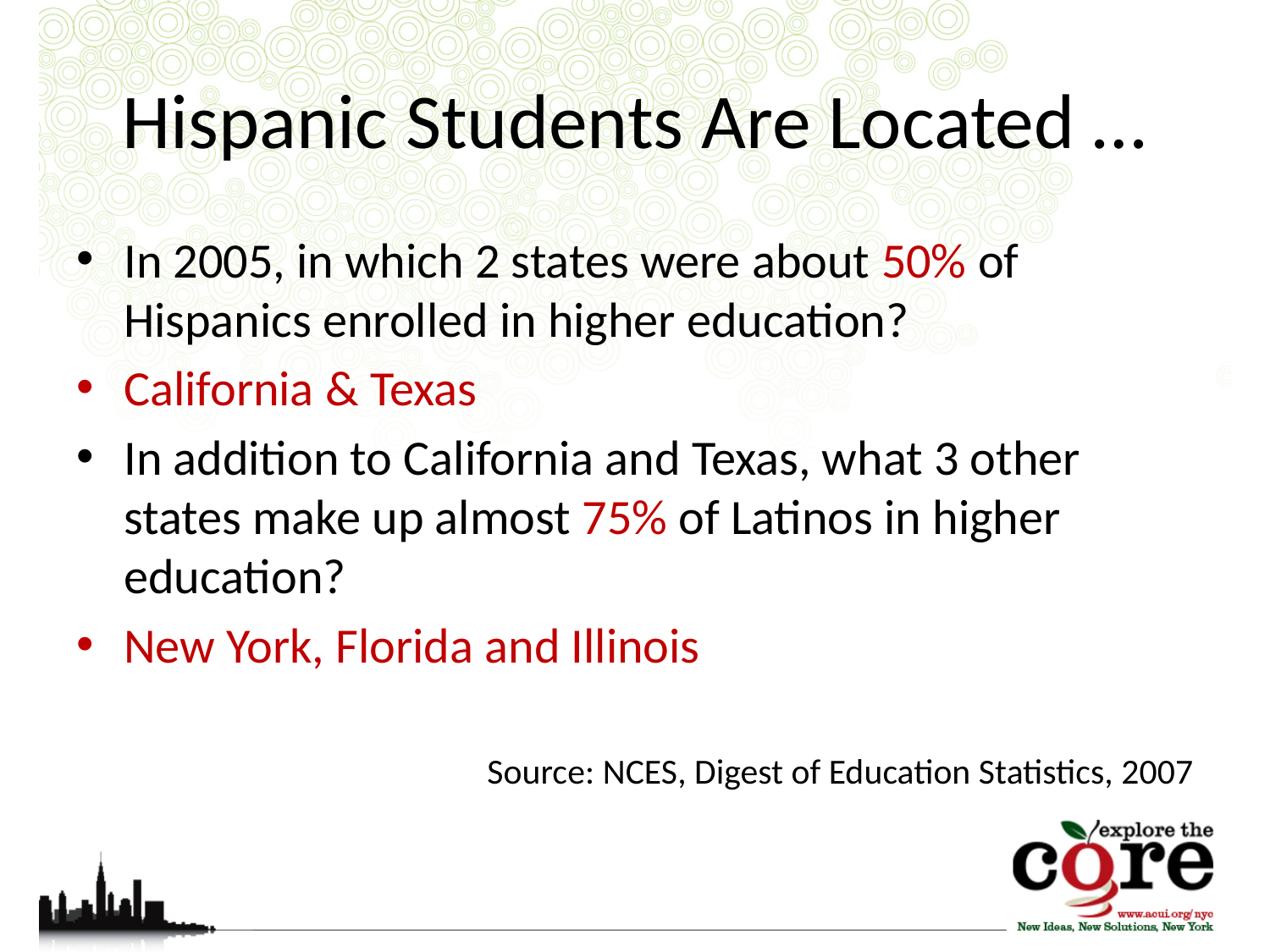

# Hispanic Students Are Located …
In 2005, in which 2 states were about 50% of Hispanics enrolled in higher education?
California & Texas
In addition to California and Texas, what 3 other states make up almost 75% of Latinos in higher education?
New York, Florida and Illinois

Source: NCES, Digest of Education Statistics, 2007